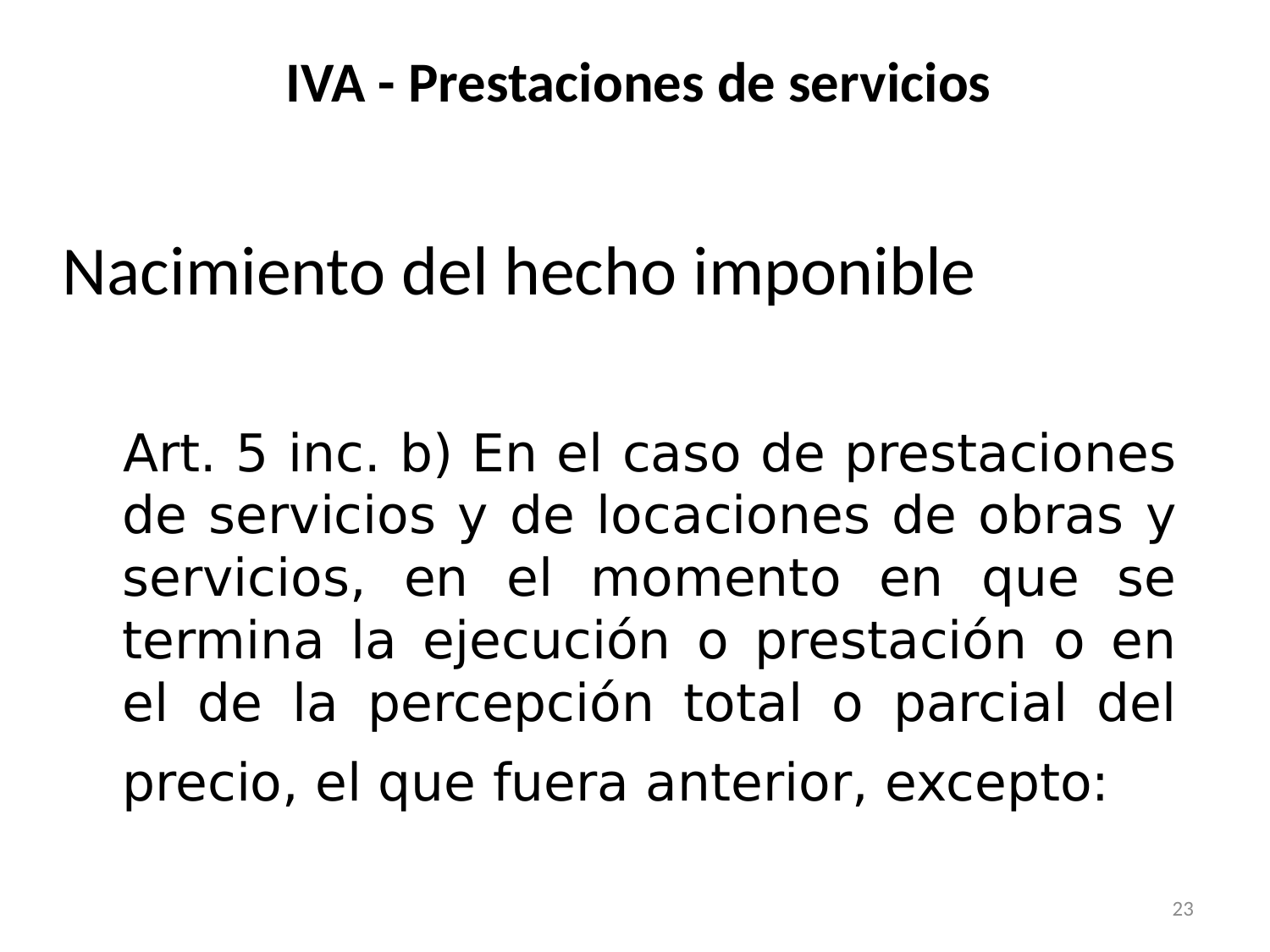

# IVA - Prestaciones de servicios

Nacimiento del hecho imponible

Art. 5 inc. b) En el caso de prestaciones de servicios y de locaciones de obras y servicios, en el momento en que se termina la ejecución o prestación o en el de la percepción total o parcial del precio, el que fuera anterior, excepto:

23